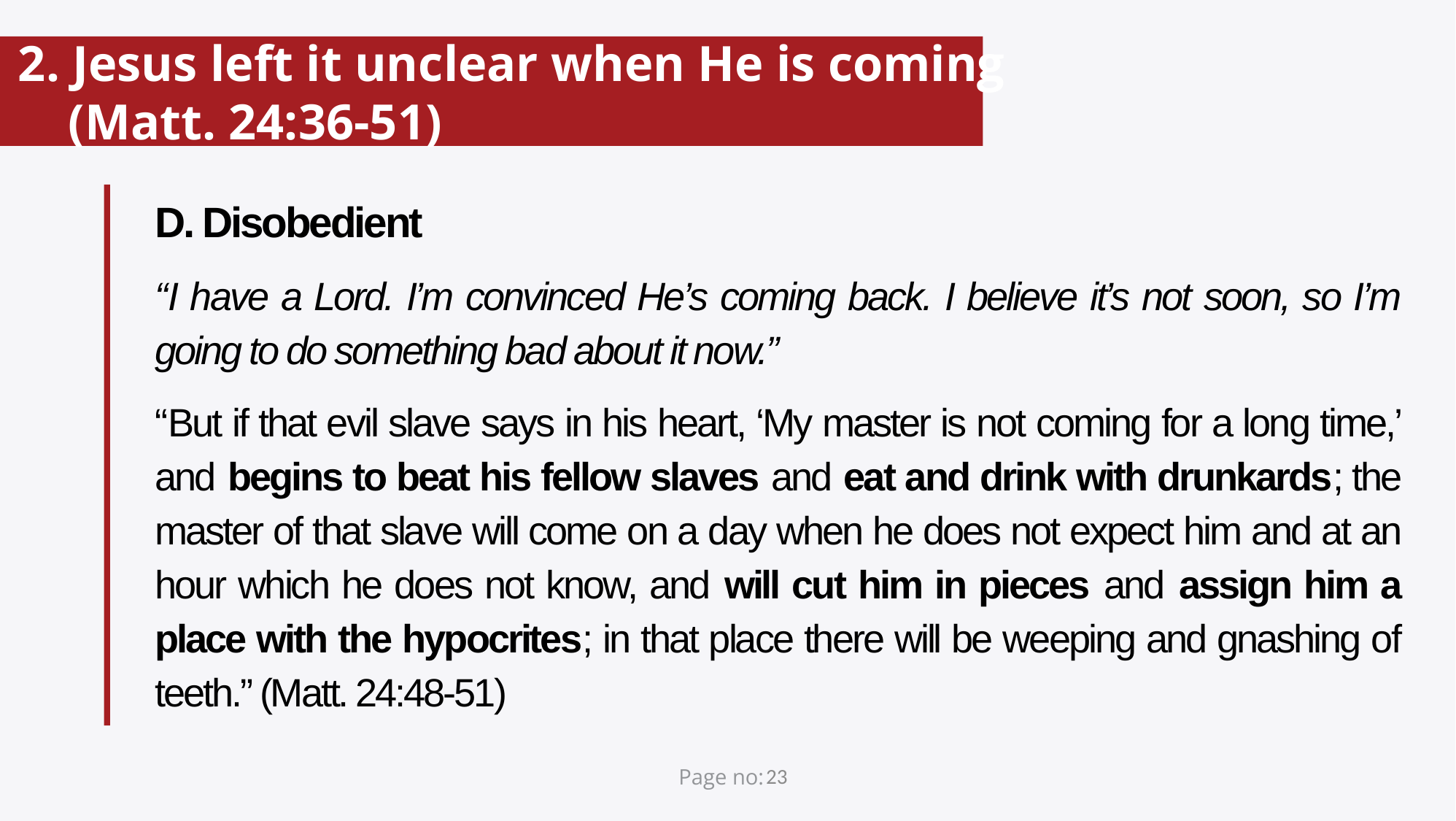

# 2. Jesus left it unclear when He is coming (Matt. 24:36-51)
D. Disobedient
“I have a Lord. I’m convinced He’s coming back. I believe it’s not soon, so I’m going to do something bad about it now.”
“But if that evil slave says in his heart, ‘My master is not coming for a long time,’ and begins to beat his fellow slaves and eat and drink with drunkards; the master of that slave will come on a day when he does not expect him and at an hour which he does not know, and will cut him in pieces and assign him a place with the hypocrites; in that place there will be weeping and gnashing of teeth.” (Matt. 24:48-51)